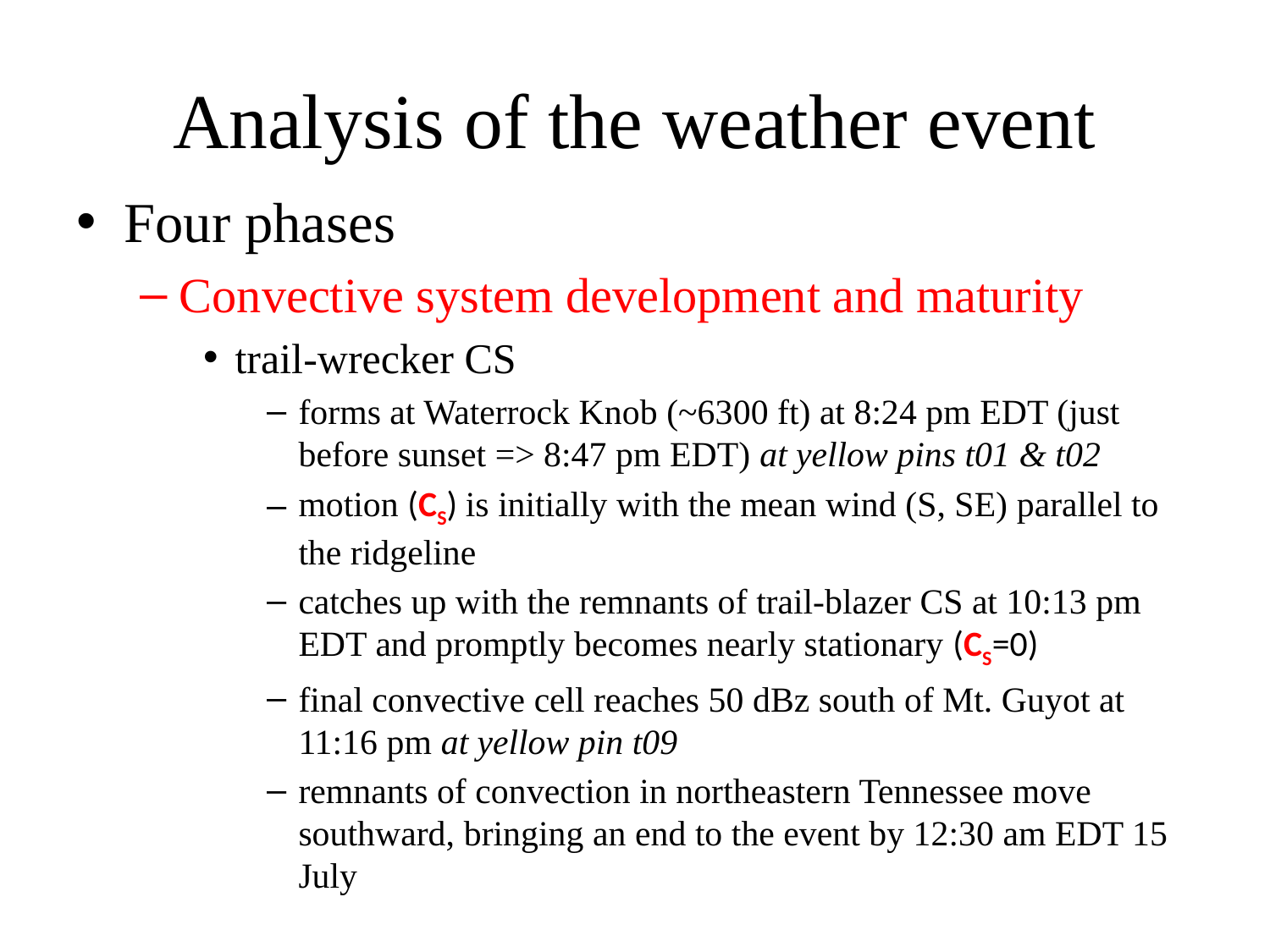

# Analysis of the weather event
Four phases
Convective system development and maturity
trail-wrecker CS
forms at Waterrock Knob (~6300 ft) at 8:24 pm EDT (just before sunset => 8:47 pm EDT) at yellow pins t01 & t02
motion (CS) is initially with the mean wind (S, SE) parallel to the ridgeline
catches up with the remnants of trail-blazer CS at 10:13 pm EDT and promptly becomes nearly stationary (CS=0)
final convective cell reaches 50 dBz south of Mt. Guyot at 11:16 pm at yellow pin t09
remnants of convection in northeastern Tennessee move southward, bringing an end to the event by 12:30 am EDT 15 July